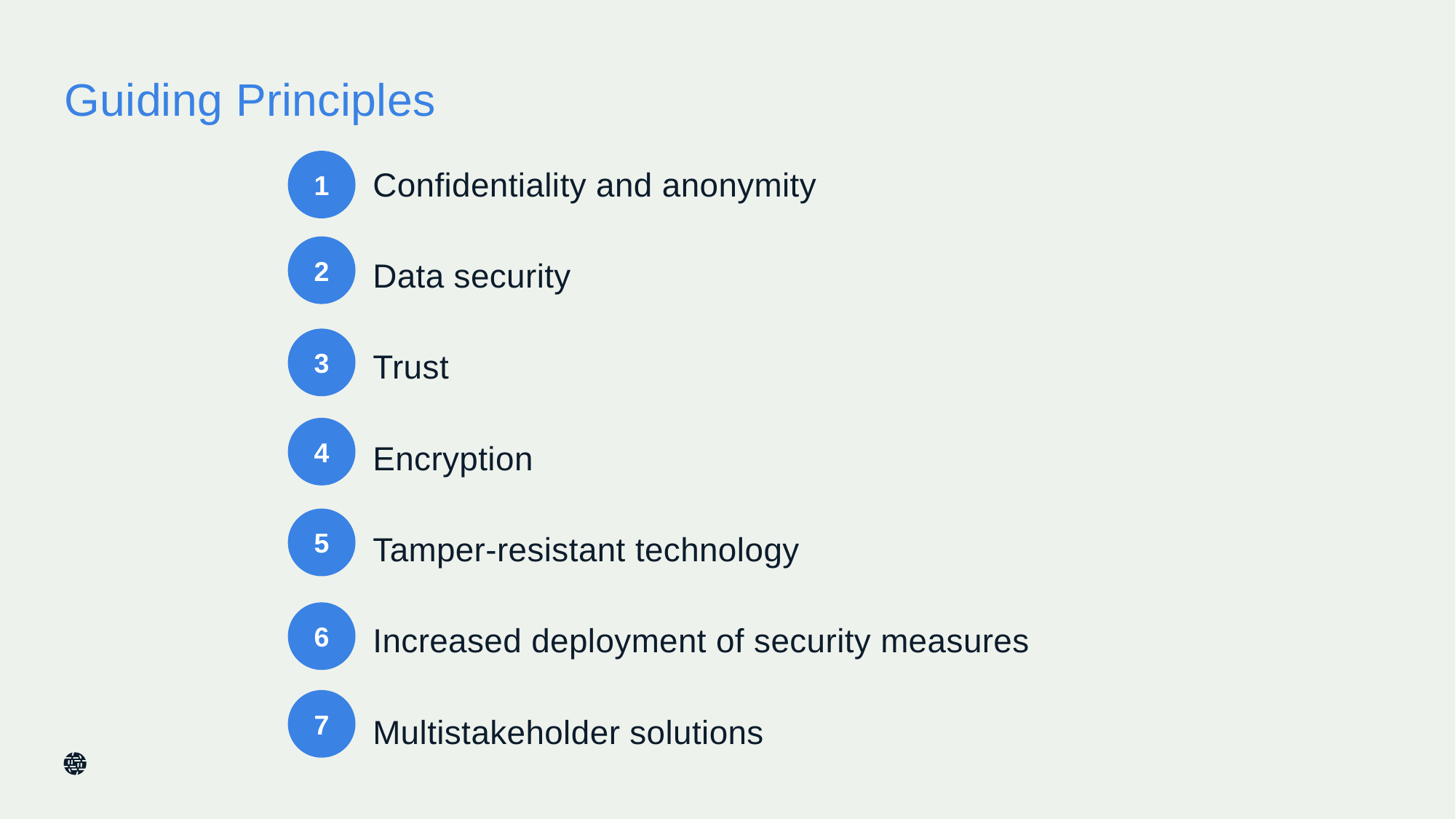

# Guiding Principles
1
Confidentiality and anonymity

Data security

Trust

Encryption

Tamper-resistant technology

Increased deployment of security measures

Multistakeholder solutions
2
3
4
5
6
7